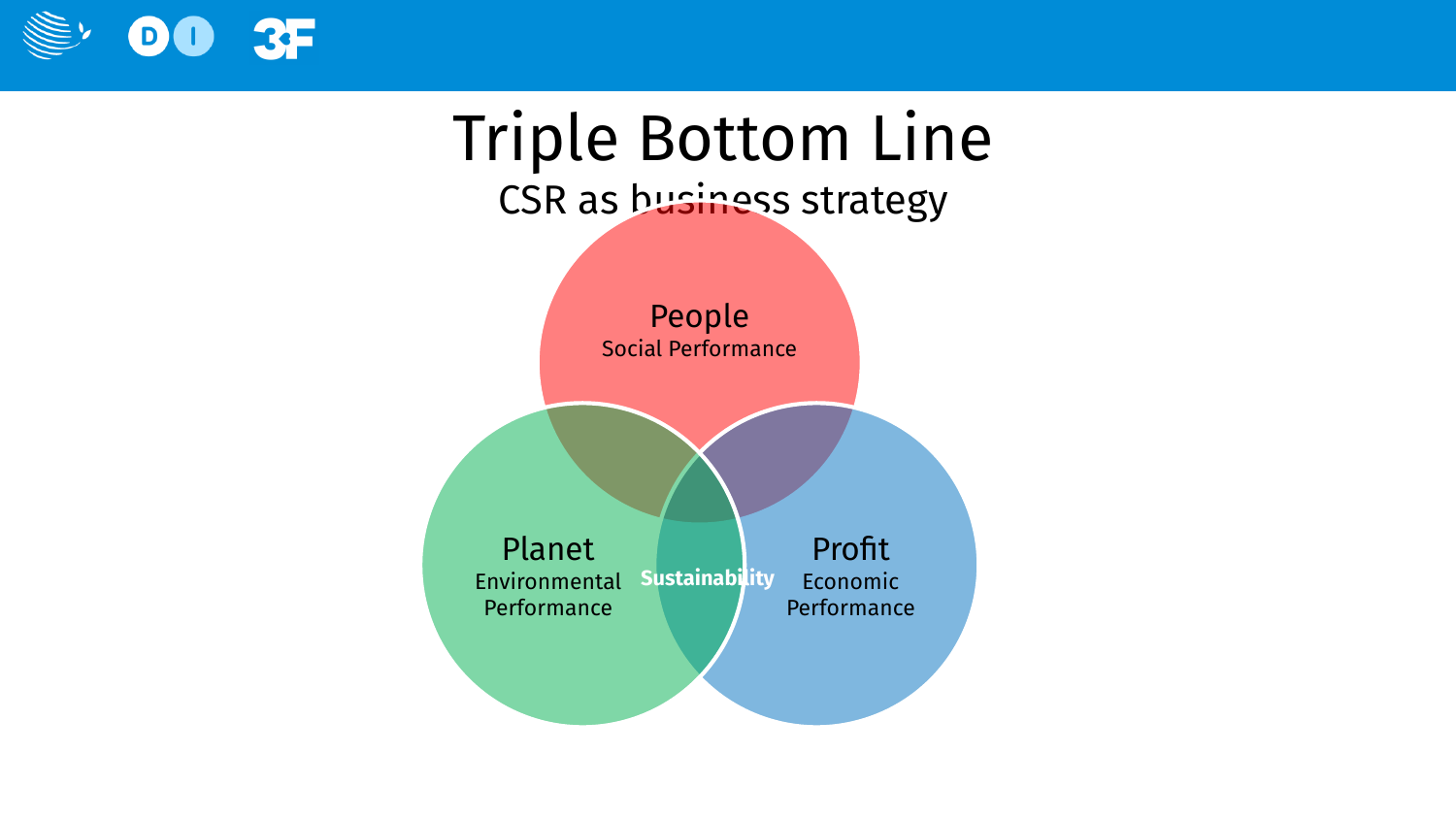

# Triple Bottom Line CSR as business strategy
People
Social Performance
Sustainability